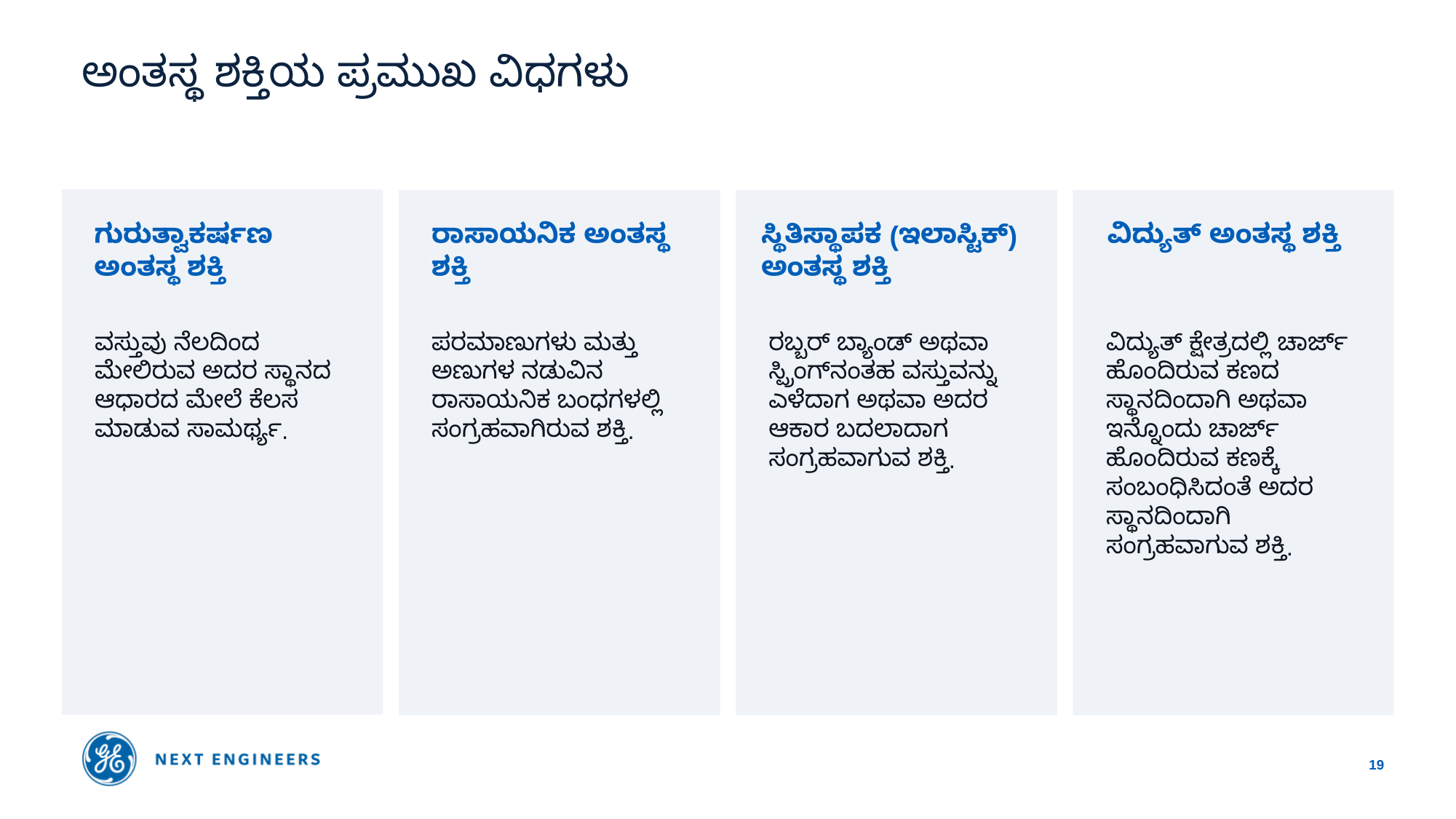

# ಅಂತಸ್ಥ ಶಕ್ತಿಯ ಪ್ರಮುಖ ವಿಧಗಳು
ಗುರುತ್ವಾಕರ್ಷಣ ಅಂತಸ್ಥ ಶಕ್ತಿ
ರಾಸಾಯನಿಕ ಅಂತಸ್ಥ ಶಕ್ತಿ
ಸ್ಥಿತಿಸ್ಥಾಪಕ (ಇಲಾಸ್ಟಿಕ್) ಅಂತಸ್ಥ ಶಕ್ತಿ
ವಿದ್ಯುತ್‌ ಅಂತಸ್ಥ ಶಕ್ತಿ
ವಿದ್ಯುತ್ ಕ್ಷೇತ್ರದಲ್ಲಿ ಚಾರ್ಜ್‌ ಹೊಂದಿರುವ ಕಣದ ಸ್ಥಾನದಿಂದಾಗಿ ಅಥವಾ ಇನ್ನೊಂದು ಚಾರ್ಜ್‌ ಹೊಂದಿರುವ ಕಣಕ್ಕೆ ಸಂಬಂಧಿಸಿದಂತೆ ಅದರ ಸ್ಥಾನದಿಂದಾಗಿ ಸಂಗ್ರಹವಾಗುವ ಶಕ್ತಿ.
ರಬ್ಬರ್ ಬ್ಯಾಂಡ್ ಅಥವಾ ಸ್ಪ್ರಿಂಗ್‌ನಂತಹ ವಸ್ತುವನ್ನು ಎಳೆದಾಗ ಅಥವಾ ಅದರ ಆಕಾರ ಬದಲಾದಾಗ ಸಂಗ್ರಹವಾಗುವ ಶಕ್ತಿ.
ವಸ್ತುವು ನೆಲದಿಂದ ಮೇಲಿರುವ ಅದರ ಸ್ಥಾನದ ಆಧಾರದ ಮೇಲೆ ಕೆಲಸ ಮಾಡುವ ಸಾಮರ್ಥ್ಯ.
ಪರಮಾಣುಗಳು ಮತ್ತು ಅಣುಗಳ ನಡುವಿನ ರಾಸಾಯನಿಕ ಬಂಧಗಳಲ್ಲಿ ಸಂಗ್ರಹವಾಗಿರುವ ಶಕ್ತಿ.
19